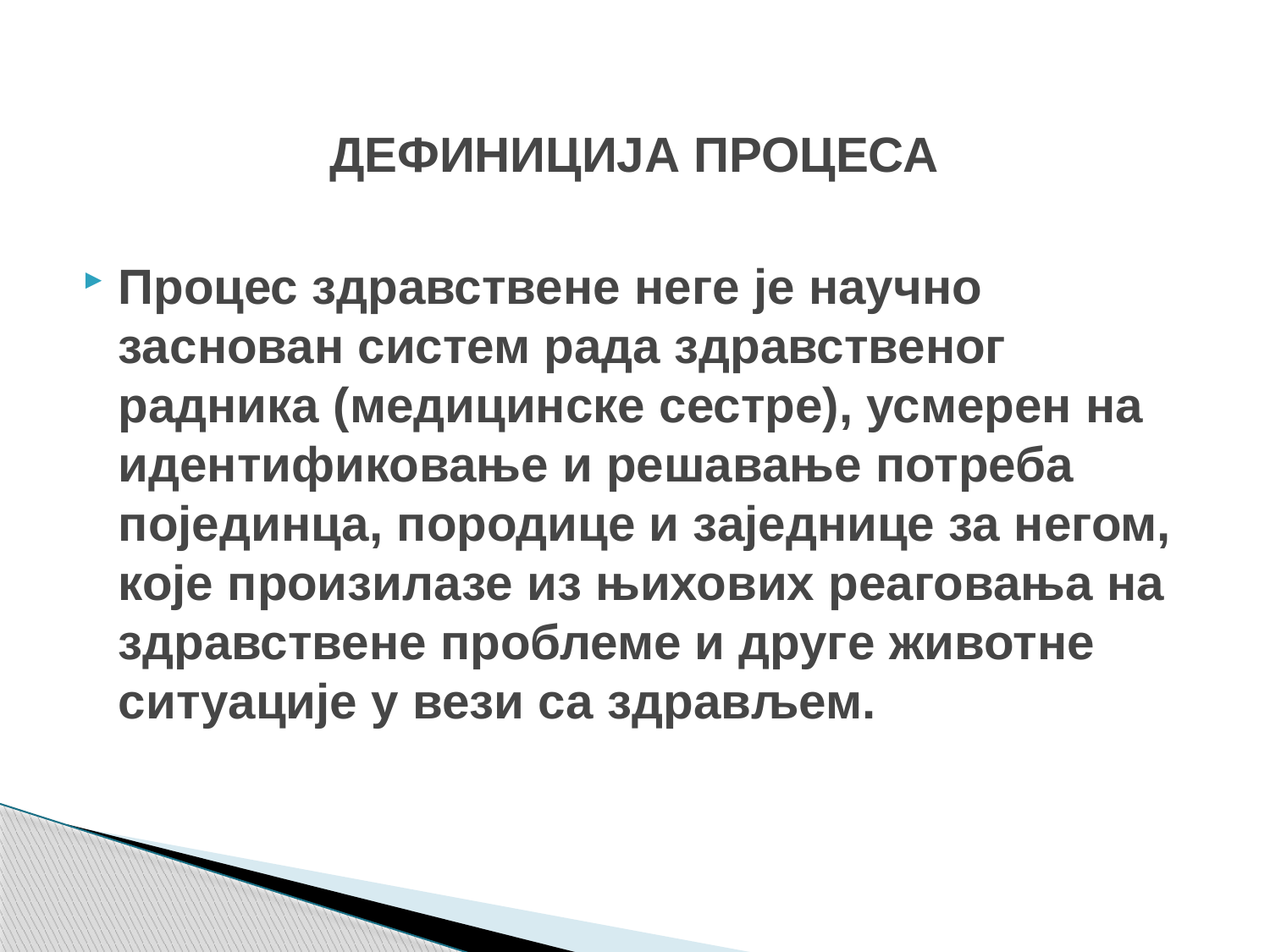

ДЕФИНИЦИЈА ПРОЦЕСА

Процес здравствене неге је научно заснован систем рада здравственог радника (медицинске сестре), усмерен на идентификовање и решавање потреба појединца, породице и заједнице за негом, које произилазе из њихових реаговања на здравствене проблеме и друге животне ситуације у вези са здрављем.